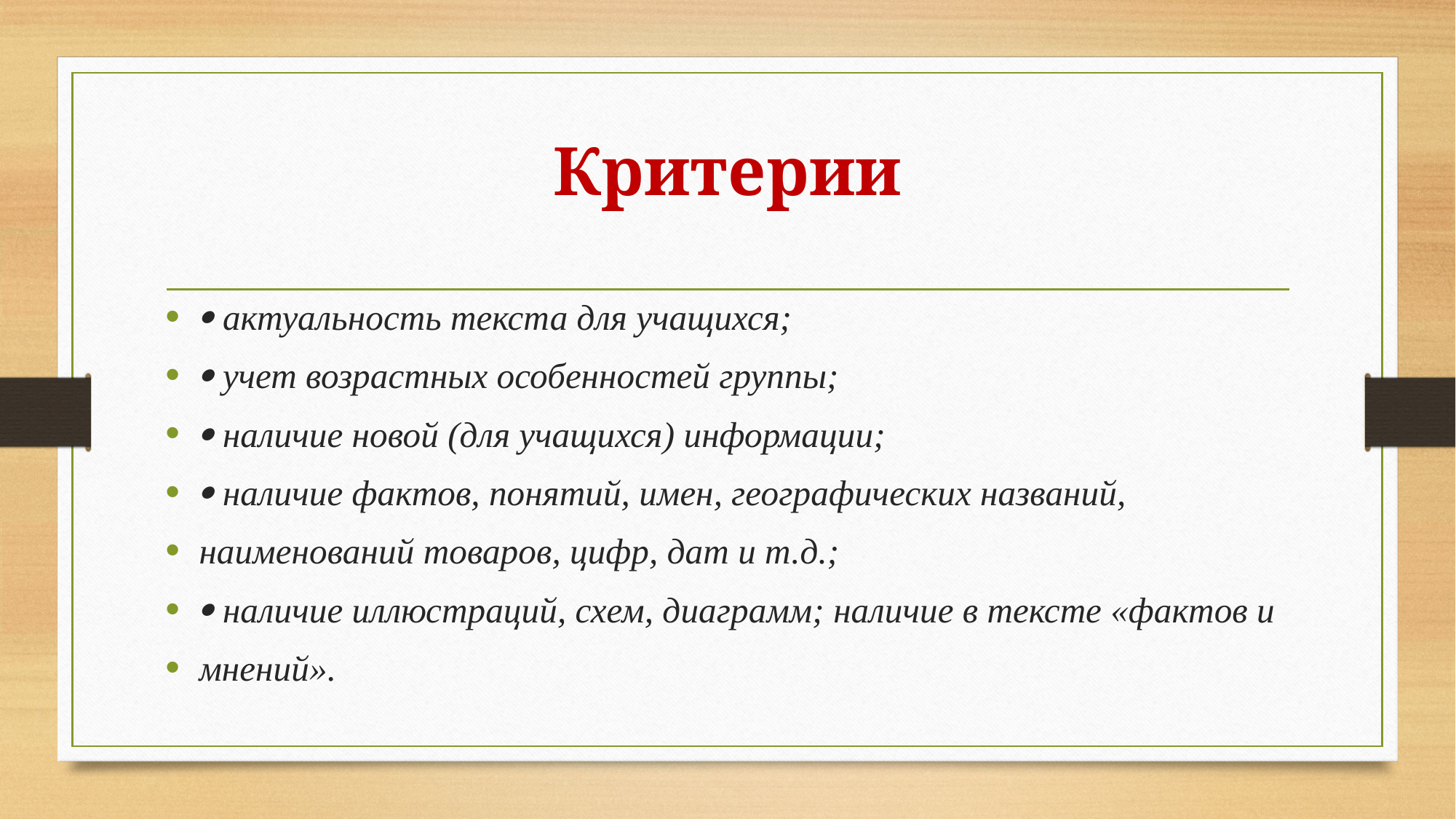

# Критерии
• актуальность текста для учащихся;
• учет возрастных особенностей группы;
• наличие новой (для учащихся) информации;
• наличие фактов, понятий, имен, географических названий,
наименований товаров, цифр, дат и т.д.;
• наличие иллюстраций, схем, диаграмм; наличие в тексте «фактов и
мнений».